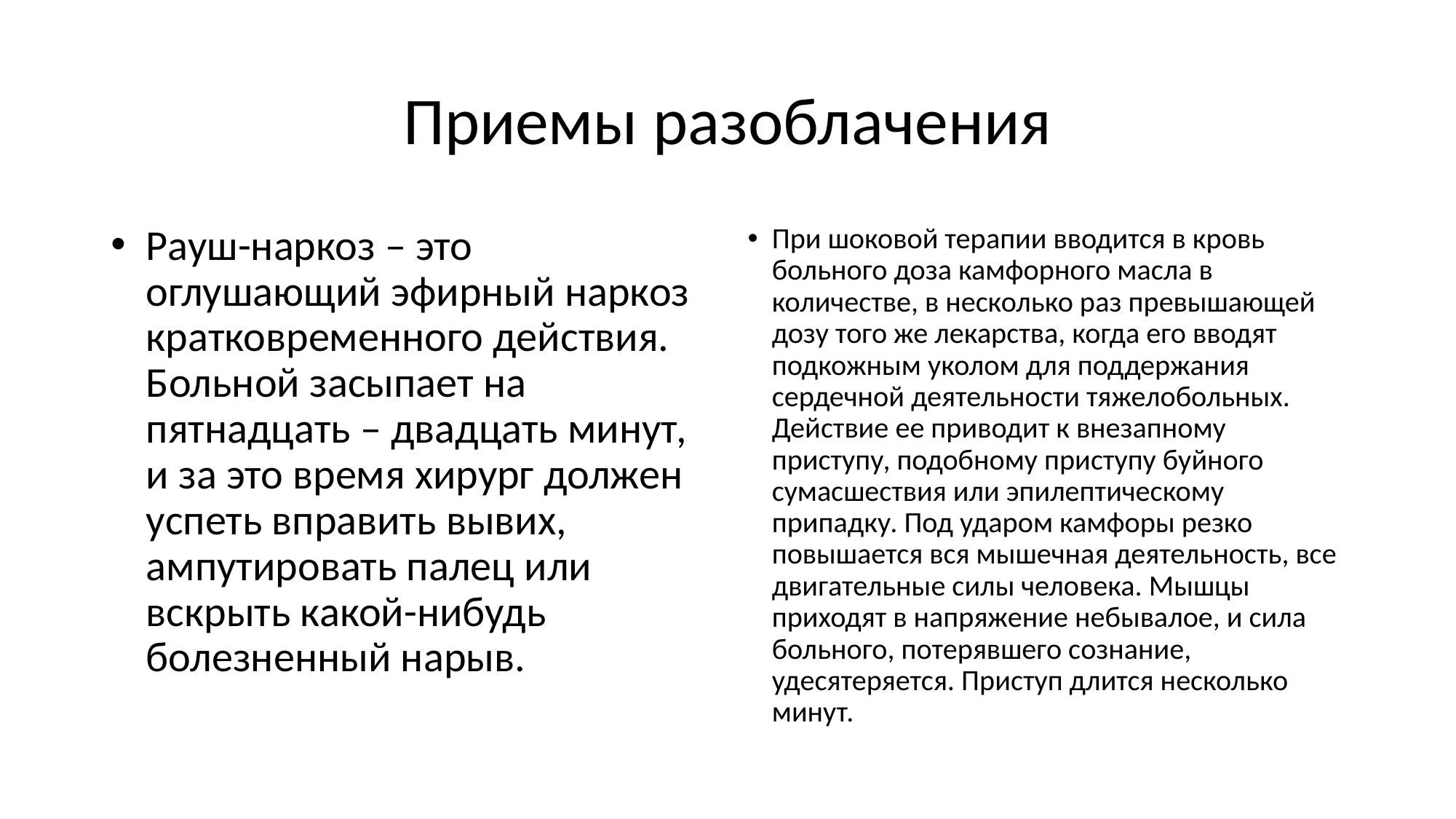

# Приемы разоблачения
Рауш-наркоз – это оглушающий эфирный наркоз кратковременного действия. Больной засыпает на пятнадцать – двадцать минут, и за это время хирург должен успеть вправить вывих, ампутировать палец или вскрыть какой-нибудь болезненный нарыв.
При шоковой терапии вводится в кровь больного доза камфорного масла в количестве, в несколько раз превышающей дозу того же лекарства, когда его вводят подкожным уколом для поддержания сердечной деятельности тяжелобольных. Действие ее приводит к внезапному приступу, подобному приступу буйного сумасшествия или эпилептическому припадку. Под ударом камфоры резко повышается вся мышечная деятельность, все двигательные силы человека. Мышцы приходят в напряжение небывалое, и сила больного, потерявшего сознание, удесятеряется. Приступ длится несколько минут.